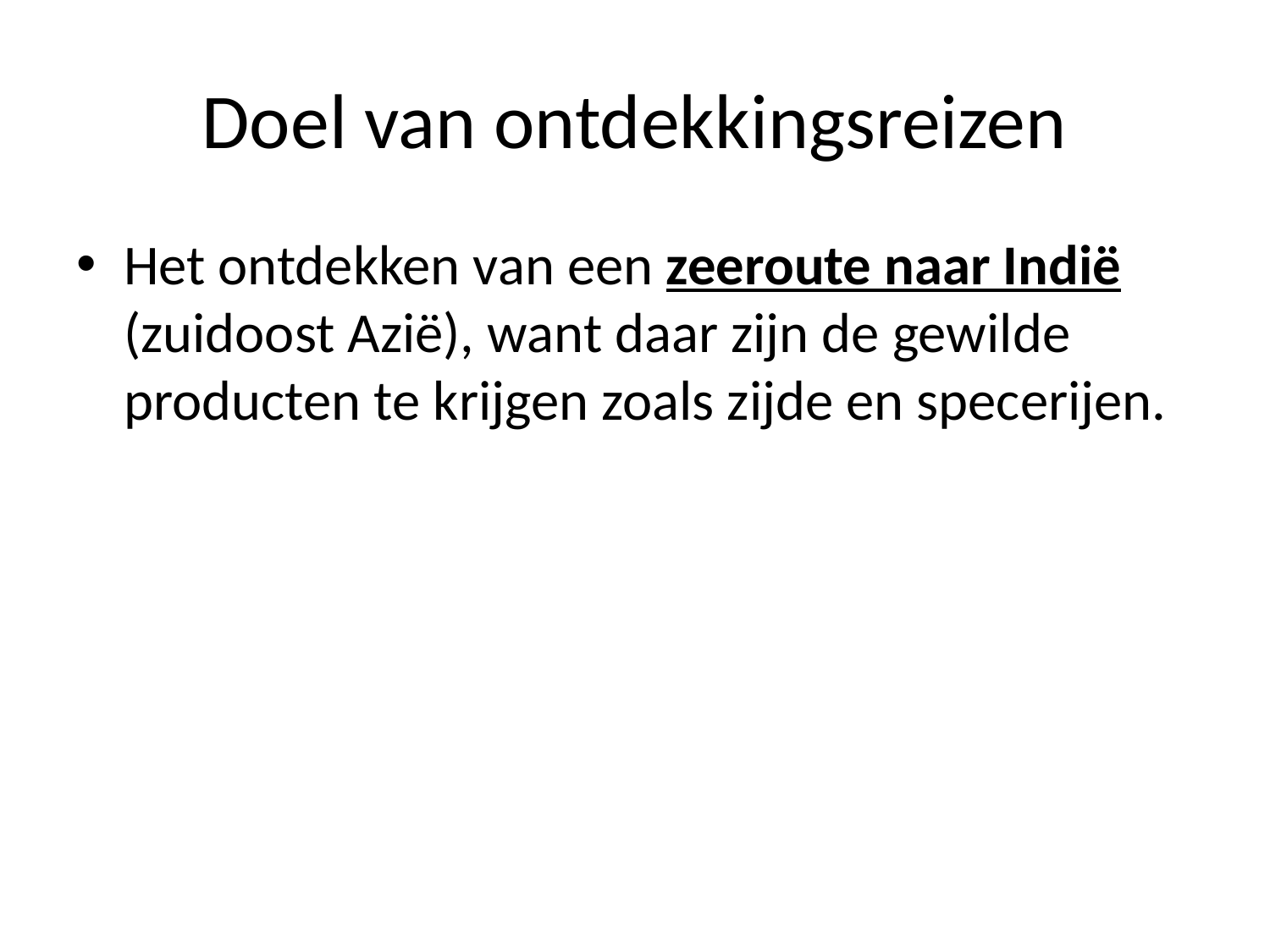

# Doel van ontdekkingsreizen
Het ontdekken van een zeeroute naar Indië (zuidoost Azië), want daar zijn de gewilde producten te krijgen zoals zijde en specerijen.